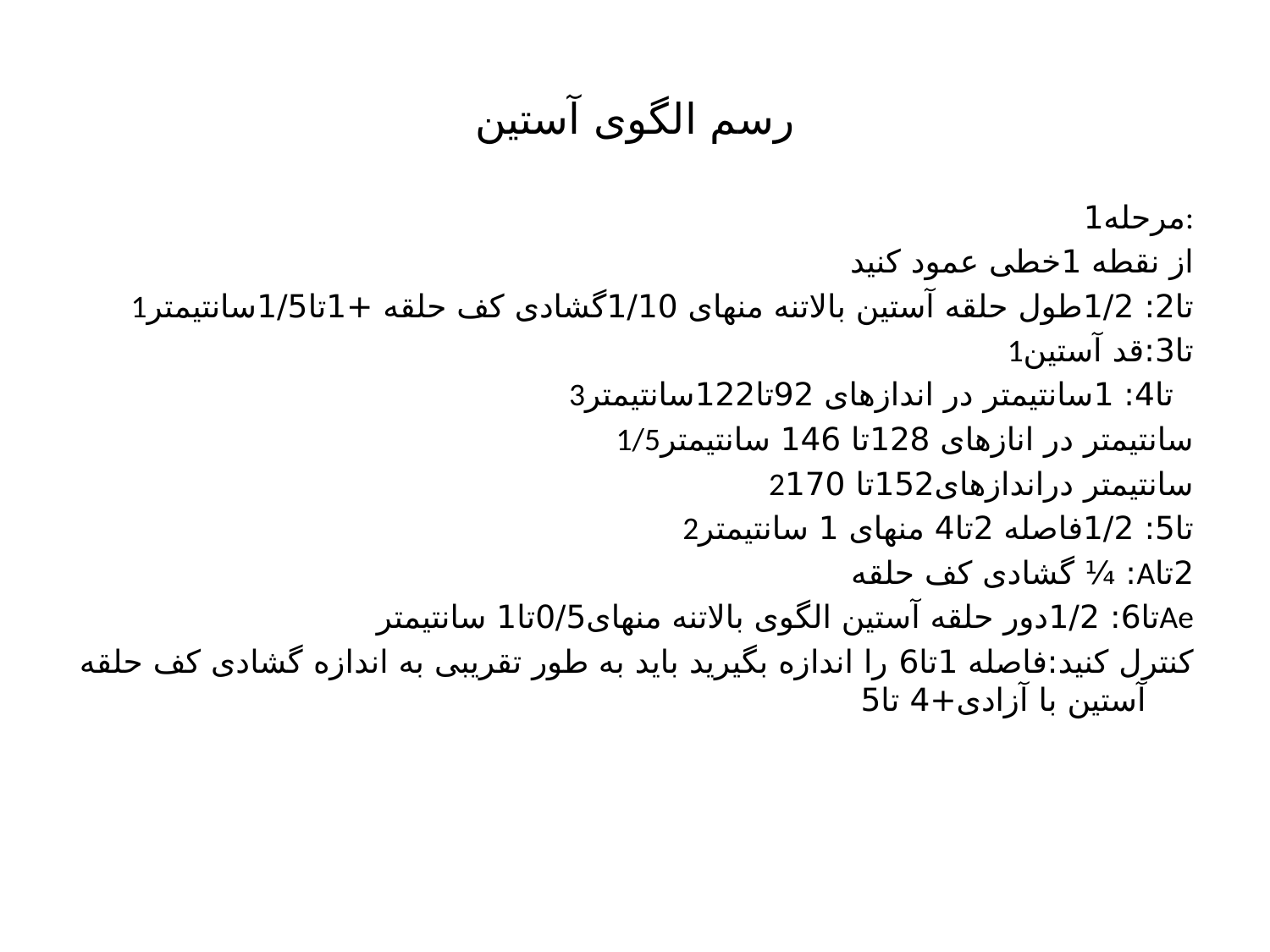

# رسم الگوی آستین
مرحله1:
از نقطه 1خطی عمود کنید
1تا2: 1/2طول حلقه آستین بالاتنه منهای 1/10گشادی کف حلقه +1تا1/5سانتیمتر
1تا3:قد آستین
3تا4: 1سانتیمتر در اندازهای 92تا122سانتیمتر
1/5سانتیمتر در انازهای 128تا 146 سانتیمتر
2سانتیمتر دراندازهای152تا 170
2تا5: 1/2فاصله 2تا4 منهای 1 سانتیمتر
2تاA: ¼ گشادی کف حلقه
Aeتا6: 1/2دور حلقه آستین الگوی بالاتنه منهای0/5تا1 سانتیمتر
کنترل کنید:فاصله 1تا6 را اندازه بگیرید باید به طور تقریبی به اندازه گشادی کف حلقه آستین با آزادی+4 تا5